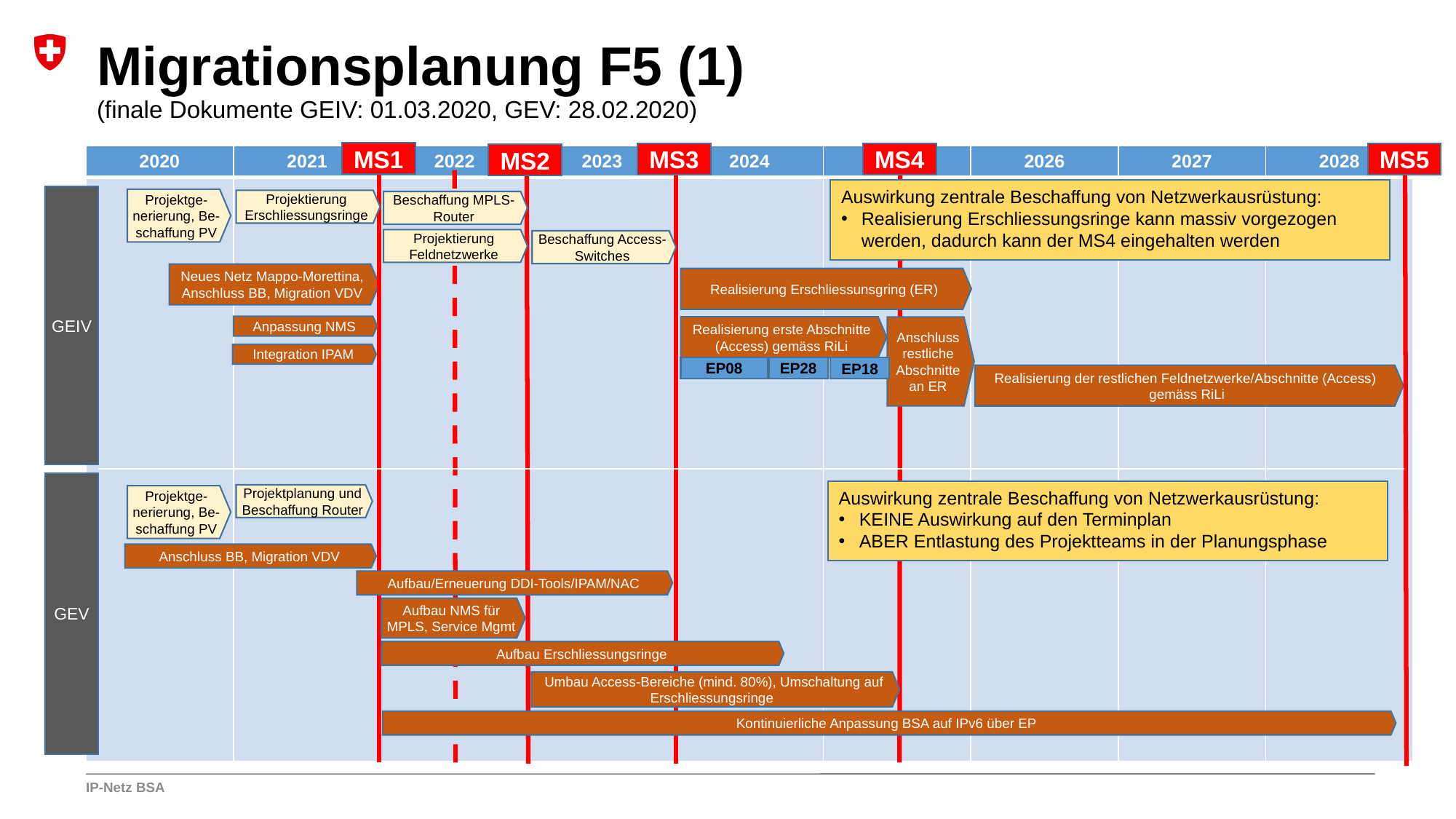

# Migrationsplanung F5 (1) (finale Dokumente GEIV: 01.03.2020, GEV: 28.02.2020)
MS1
MS4
MS3
MS5
MS2
| 2020 | 2021 | 2022 | 2023 | 2024 | 2025 | 2026 | 2027 | 2028 |
| --- | --- | --- | --- | --- | --- | --- | --- | --- |
|  |  |  |  |  |  |  |  |  |
Auswirkung zentrale Beschaffung von Netzwerkausrüstung:
Realisierung Erschliessungsringe kann massiv vorgezogen werden, dadurch kann der MS4 eingehalten werden
GEIV
Projektge-nerierung, Be-schaffung PV
Projektierung Erschliessungsringe
Beschaffung MPLS-Router
Projektierung Feldnetzwerke
Beschaffung Access-Switches
Neues Netz Mappo-Morettina, Anschluss BB, Migration VDV
Realisierung Erschliessunsgring (ER)
Anpassung NMS
Realisierung erste Abschnitte (Access) gemäss RiLi
Anschluss restliche Abschnitte an ER
Integration IPAM
EP28
EP08
EP18
Realisierung der restlichen Feldnetzwerke/Abschnitte (Access)  gemäss RiLi
GEV
Auswirkung zentrale Beschaffung von Netzwerkausrüstung:
KEINE Auswirkung auf den Terminplan
ABER Entlastung des Projektteams in der Planungsphase
Projektplanung und Beschaffung Router
Projektge-nerierung, Be-schaffung PV
Anschluss BB, Migration VDV
Aufbau/Erneuerung DDI-Tools/IPAM/NAC
Aufbau NMS für MPLS, Service Mgmt
Aufbau Erschliessungsringe
Umbau Access-Bereiche (mind. 80%), Umschaltung auf Erschliessungsringe
Kontinuierliche Anpassung BSA auf IPv6 über EP
IP-Netz BSA